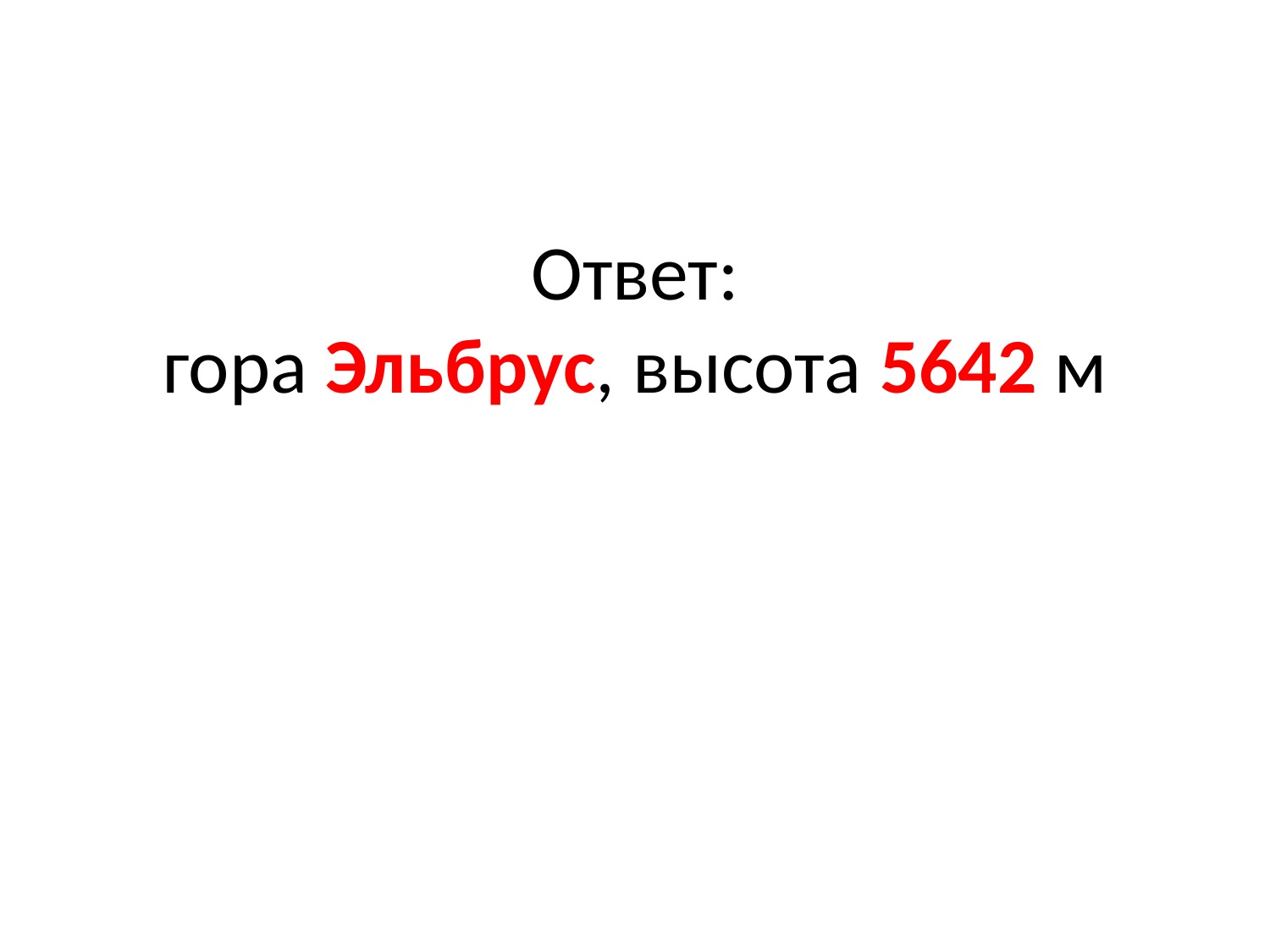

# Ответ: гора Эльбрус, высота 5642 м